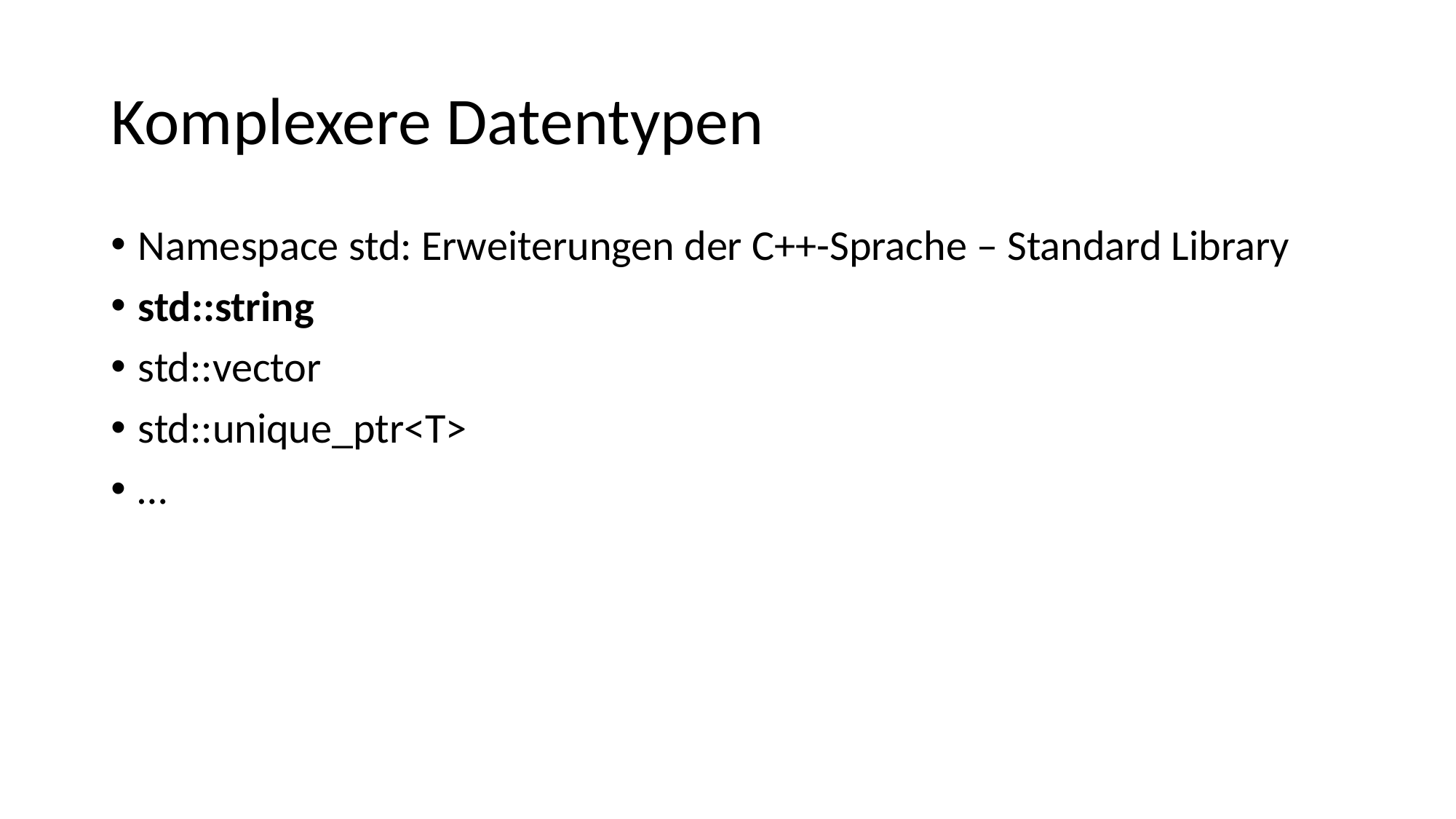

# Komplexere Datentypen
Namespace std: Erweiterungen der C++-Sprache – Standard Library
std::string
std::vector
std::unique_ptr<T>
…